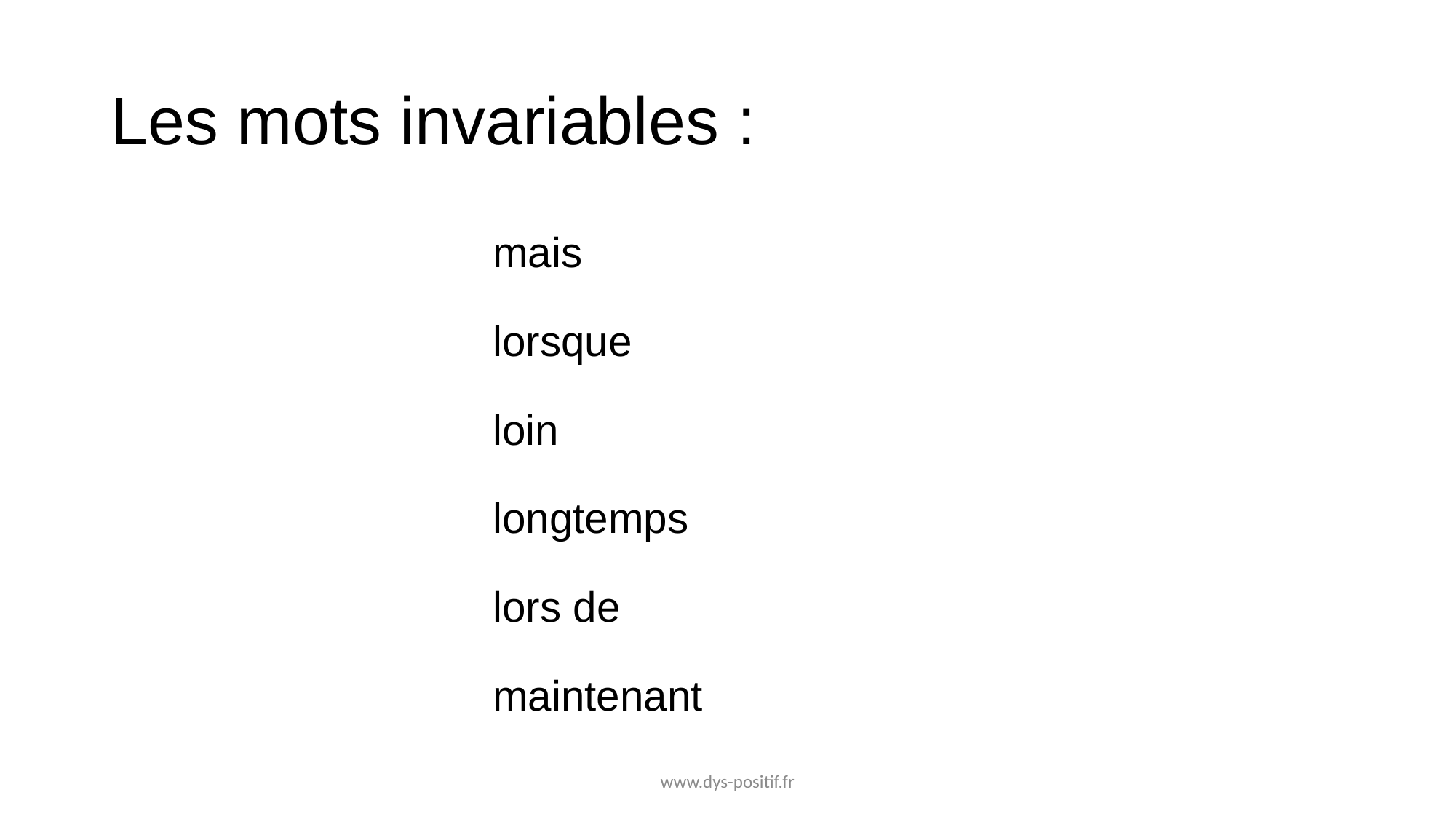

# Les mots invariables :
mais
lorsque
loin
longtemps
lors de
maintenant

www.dys-positif.fr